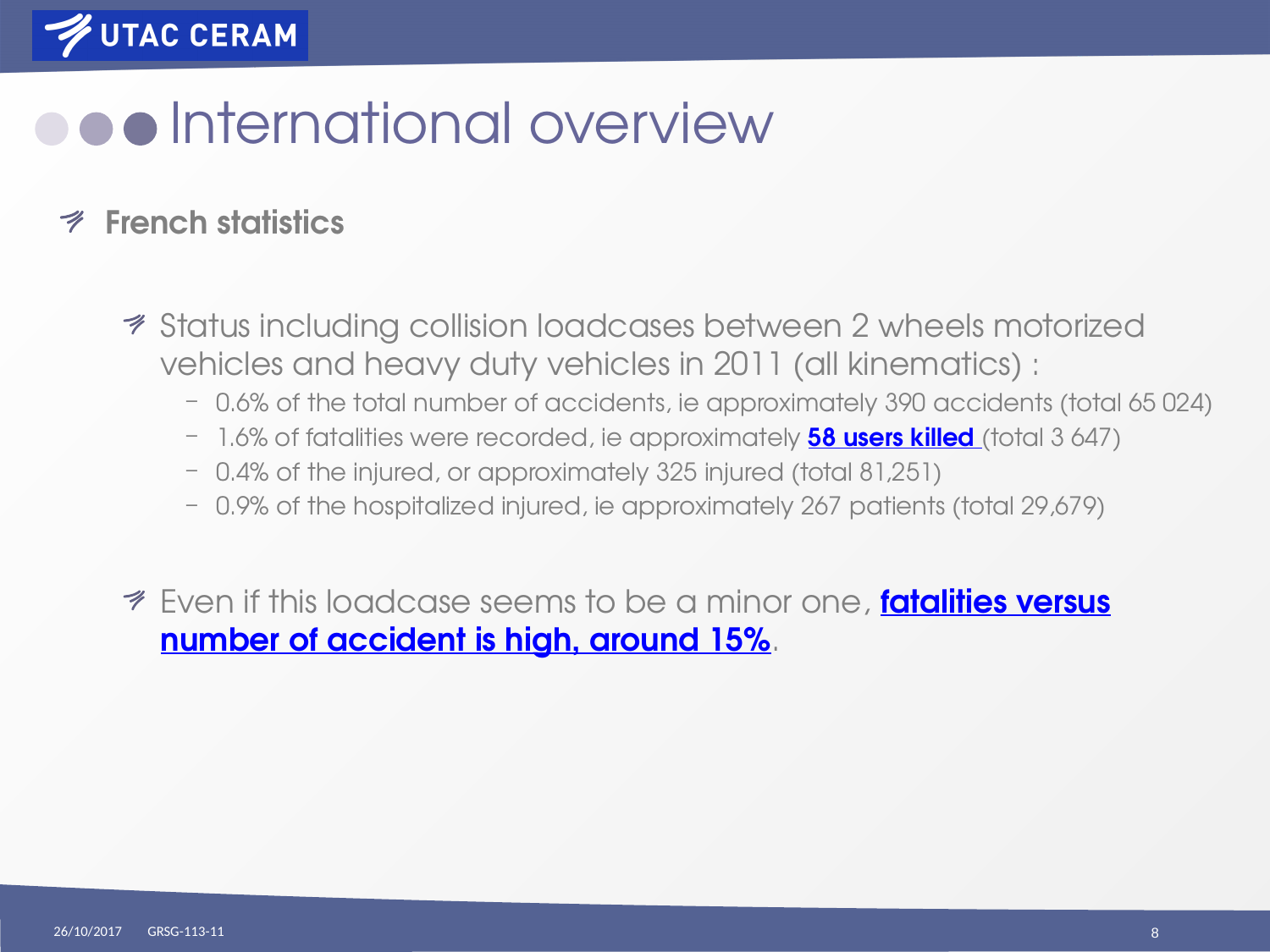

# International overview
French statistics

Status including collision loadcases between 2 wheels motorized vehicles and heavy duty vehicles in 2011 (all kinematics) :
0.6% of the total number of accidents, ie approximately 390 accidents (total 65 024)
1.6% of fatalities were recorded, ie approximately 58 users killed (total 3 647)
0.4% of the injured, or approximately 325 injured (total 81,251)
0.9% of the hospitalized injured, ie approximately 267 patients (total 29,679)

Even if this loadcase seems to be a minor one, fatalities versus number of accident is high, around 15%.
26/10/2017
GRSG-113-11